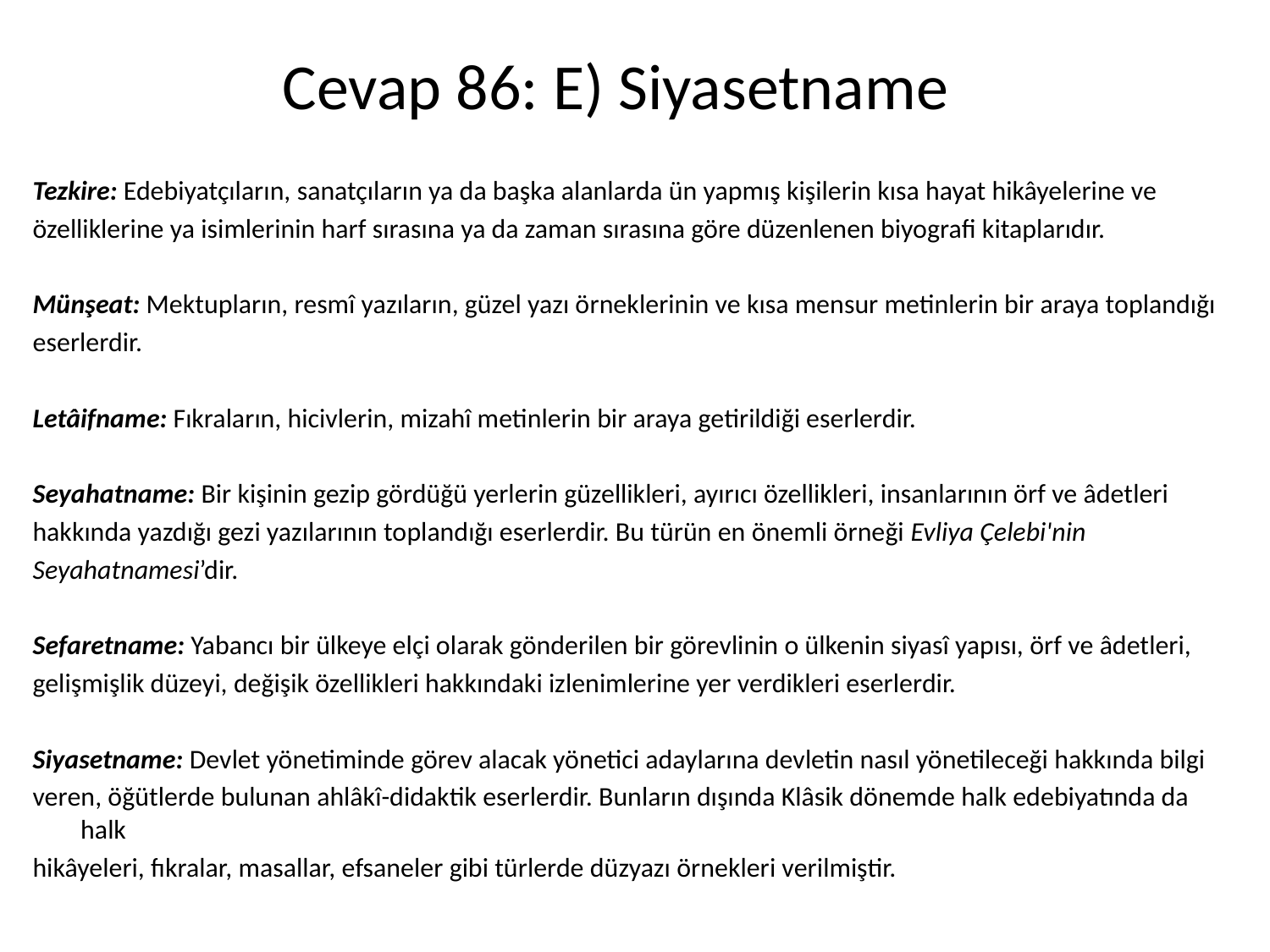

# Cevap 86: E) Siyasetname

Tezkire: Edebiyatçıların, sanatçıların ya da başka alanlarda ün yapmış kişilerin kısa hayat hikâyelerine ve
özelliklerine ya isimlerinin harf sırasına ya da zaman sırasına göre düzenlenen biyografi kitaplarıdır.

Münşeat: Mektupların, resmî yazıların, güzel yazı örneklerinin ve kısa mensur metinlerin bir araya toplandığı
eserlerdir.

Letâifname: Fıkraların, hicivlerin, mizahî metinlerin bir araya getirildiği eserlerdir.

Seyahatname: Bir kişinin gezip gördüğü yerlerin güzellikleri, ayırıcı özellikleri, insanlarının örf ve âdetleri
hakkında yazdığı gezi yazılarının toplandığı eserlerdir. Bu türün en önemli örneği Evliya Çelebi'nin
Seyahatnamesi’dir.

Sefaretname: Yabancı bir ülkeye elçi olarak gönderilen bir görevlinin o ülkenin siyasî yapısı, örf ve âdetleri,
gelişmişlik düzeyi, değişik özellikleri hakkındaki izlenimlerine yer verdikleri eserlerdir.

Siyasetname: Devlet yönetiminde görev alacak yönetici adaylarına devletin nasıl yönetileceği hakkında bilgi
veren, öğütlerde bulunan ahlâkî-didaktik eserlerdir. Bunların dışında Klâsik dönemde halk edebiyatında da halk
hikâyeleri, fıkralar, masallar, efsaneler gibi türlerde düzyazı örnekleri verilmiştir.